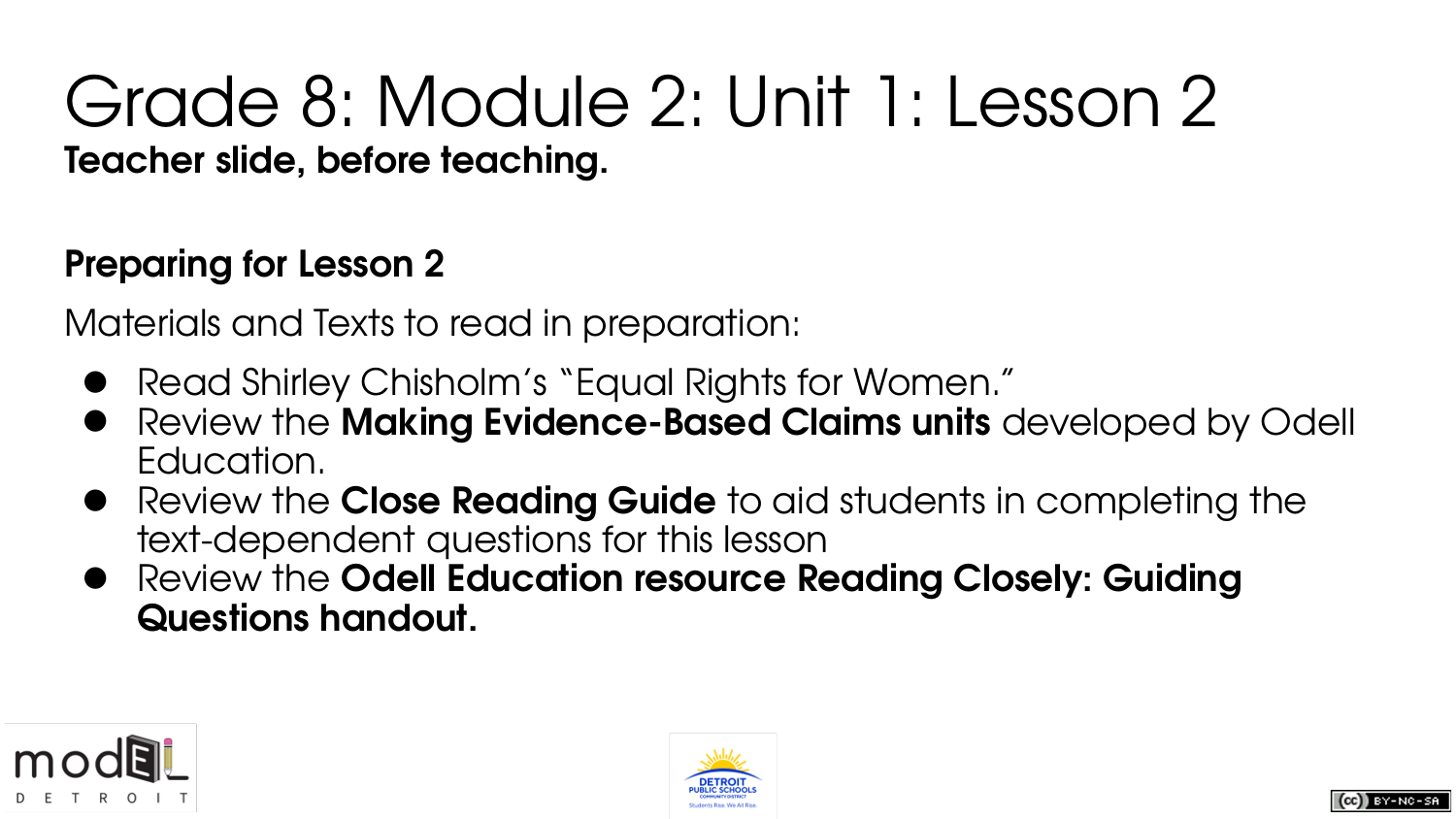

# Grade 8: Module 2: Unit 1: Lesson 2
Teacher slide, before teaching.
Preparing for Lesson 2
Materials and Texts to read in preparation:
Read Shirley Chisholm’s “Equal Rights for Women.”
Review the Making Evidence-Based Claims units developed by Odell Education.
Review the Close Reading Guide to aid students in completing the text-dependent questions for this lesson
Review the Odell Education resource Reading Closely: Guiding Questions handout.